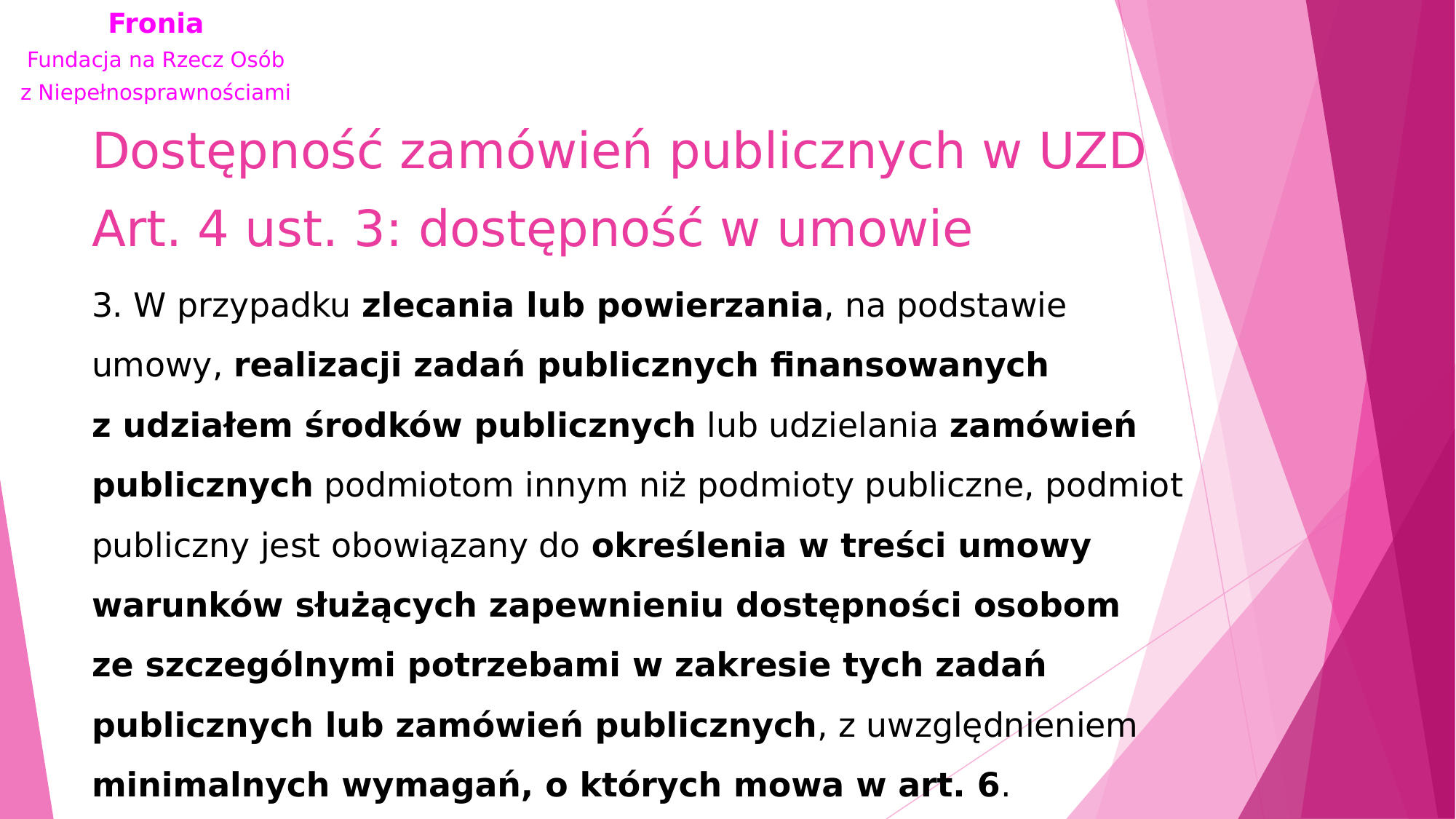

# Dostępność zamówień publicznych w UZD Art. 4 ust. 3: dostępność w umowie
3. W przypadku zlecania lub powierzania, na podstawie umowy, realizacji zadań publicznych finansowanych z udziałem środków publicznych lub udzielania zamówień publicznych podmiotom innym niż podmioty publiczne, podmiot publiczny jest obowiązany do określenia w treści umowy warunków służących zapewnieniu dostępności osobom ze szczególnymi potrzebami w zakresie tych zadań publicznych lub zamówień publicznych, z uwzględnieniem minimalnych wymagań, o których mowa w art. 6.